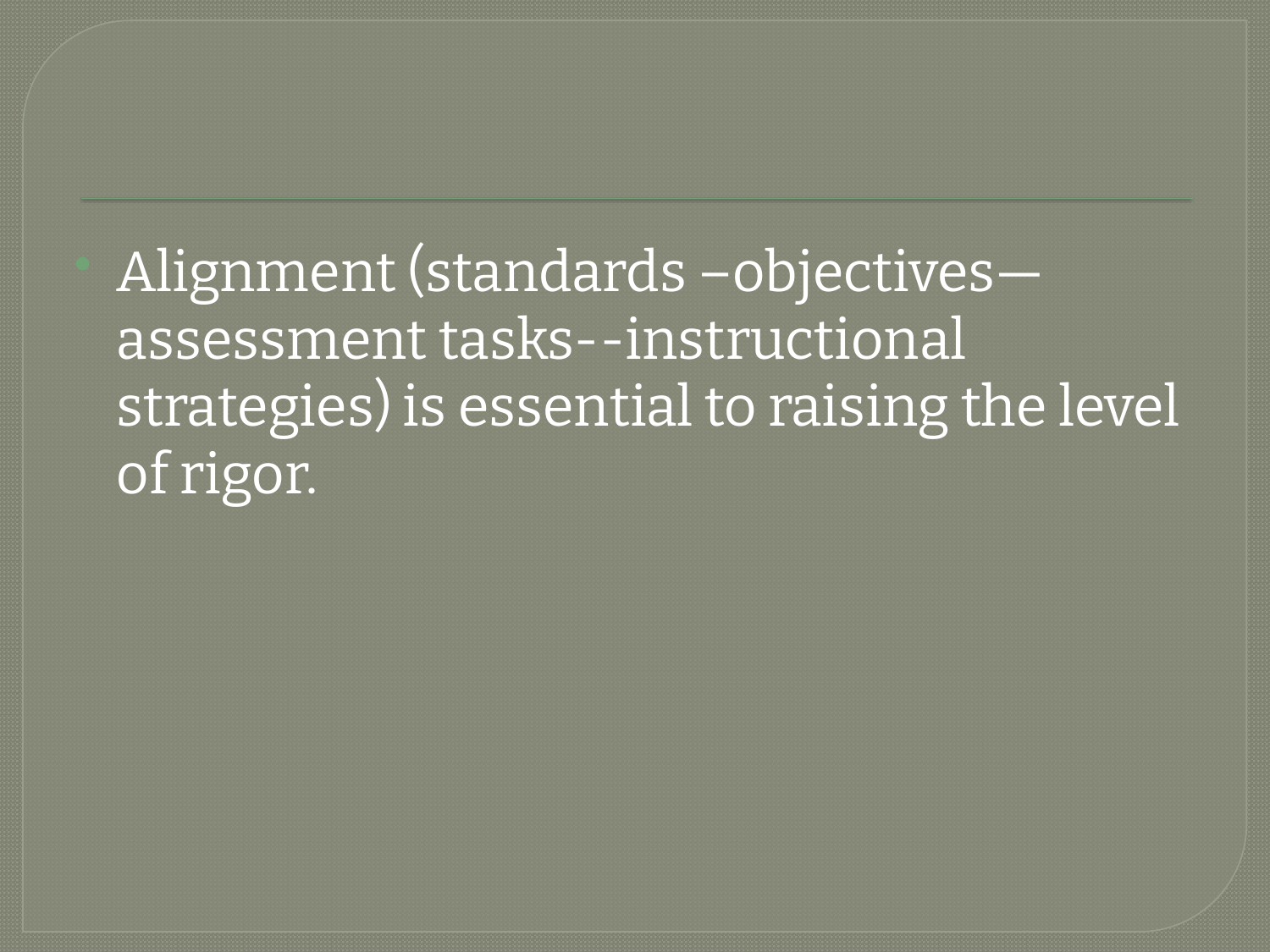

#
Alignment (standards –objectives—assessment tasks--instructional strategies) is essential to raising the level of rigor.